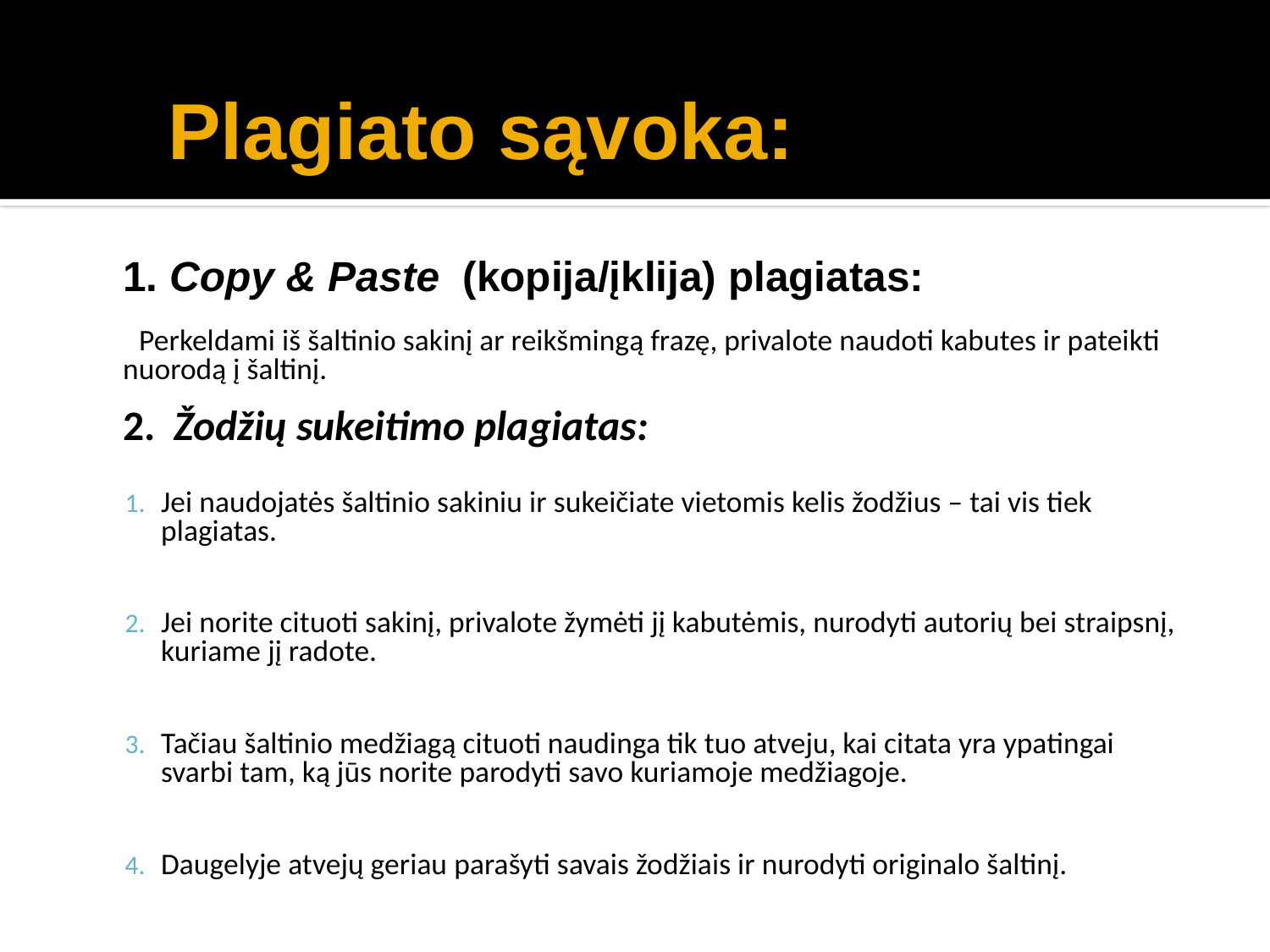

# Plagiato sąvoka:
	1. Copy & Paste  (kopija/įklija) plagiatas:

	    Perkeldami iš šaltinio sakinį ar reikšmingą frazę, privalote naudoti kabutes ir pateikti  nuorodą į šaltinį.

	2.  Žodžių sukeitimo plagiatas:

Jei naudojatės šaltinio sakiniu ir sukeičiate vietomis kelis žodžius – tai vis tiek plagiatas.

Jei norite cituoti sakinį, privalote žymėti jį kabutėmis, nurodyti autorių bei straipsnį, kuriame jį radote.

Tačiau šaltinio medžiagą cituoti naudinga tik tuo atveju, kai citata yra ypatingai svarbi tam, ką jūs norite parodyti savo kuriamoje medžiagoje.

Daugelyje atvejų geriau parašyti savais žodžiais ir nurodyti originalo šaltinį.